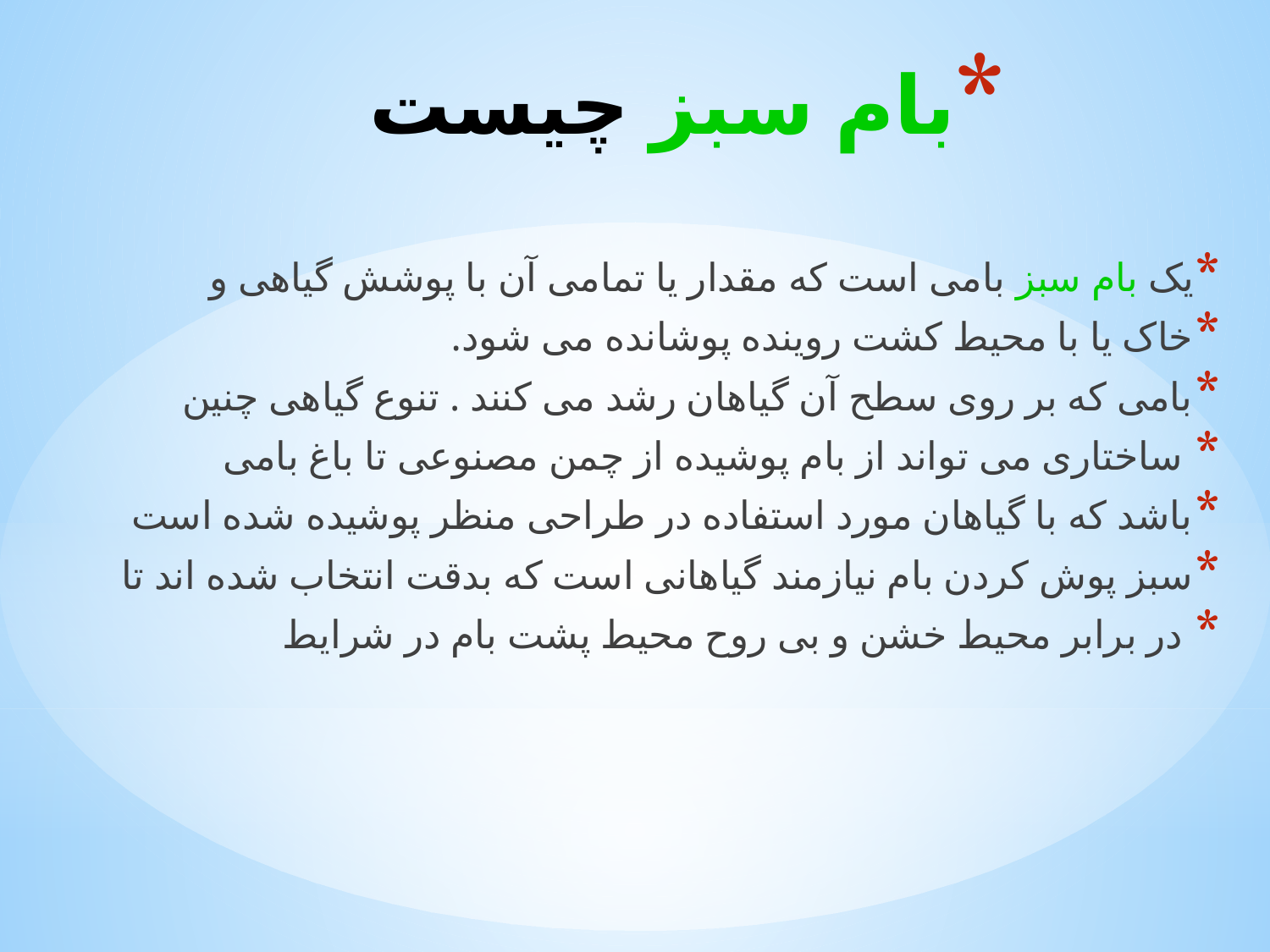

# بام سبز چیست
یک بام سبز بامی است که مقدار یا تمامی آن با پوشش گیاهی و
خاک یا با محیط کشت روینده پوشانده می شود.
بامی که بر روی سطح آن گیاهان رشد می کنند . تنوع گیاهی چنین
 ساختاری می تواند از بام پوشیده از چمن مصنوعی تا باغ بامی
باشد که با گیاهان مورد استفاده در طراحی منظر پوشیده شده است
سبز پوش کردن بام نیازمند گیاهانی است که بدقت انتخاب شده اند تا
 در برابر محیط خشن و بی روح محیط پشت بام در شرایط